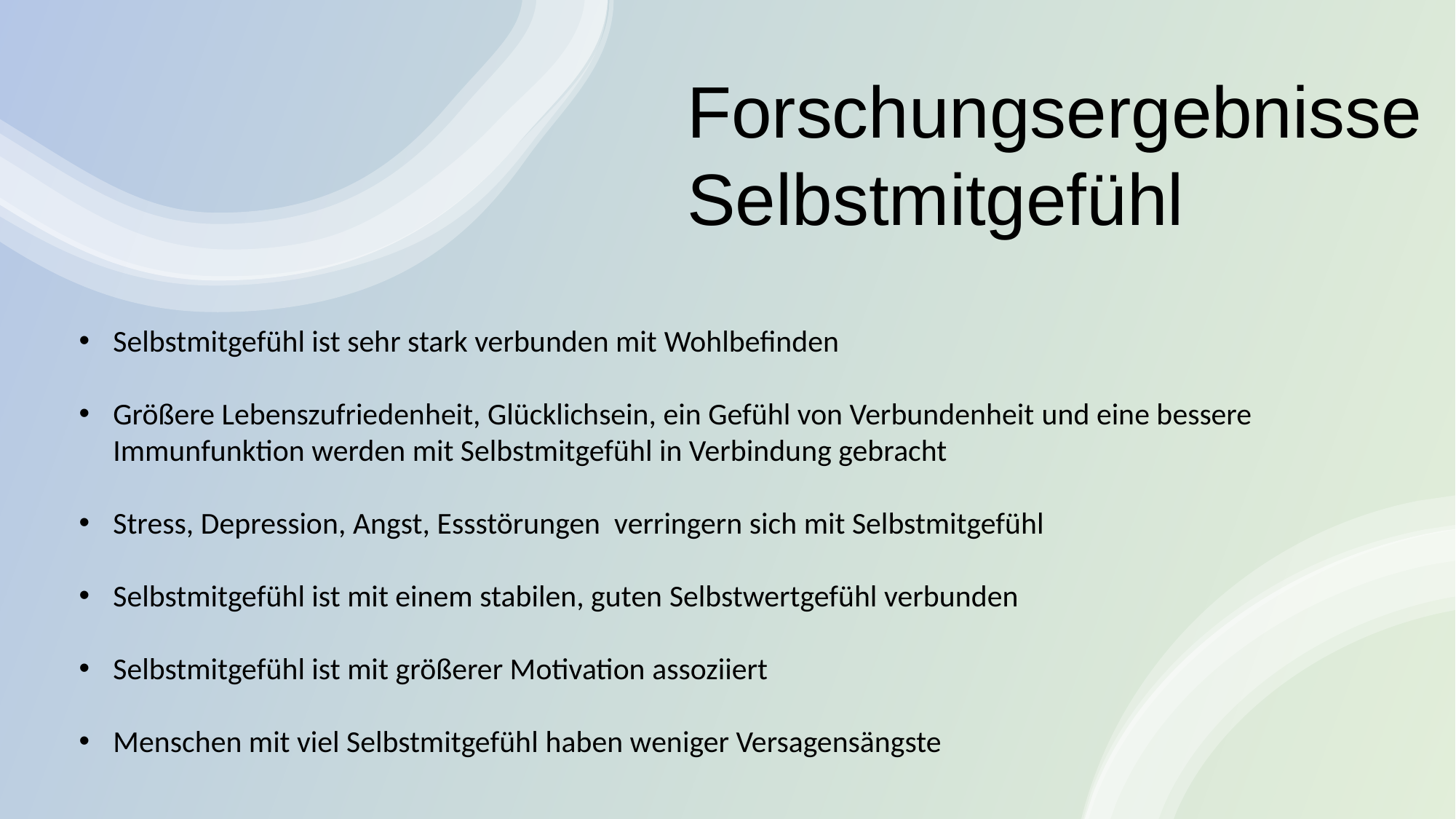

Forschungsergebnisse Selbstmitgefühl
Selbstmitgefühl ist sehr stark verbunden mit Wohlbefinden

Größere Lebenszufriedenheit, Glücklichsein, ein Gefühl von Verbundenheit und eine bessere Immunfunktion werden mit Selbstmitgefühl in Verbindung gebracht

Stress, Depression, Angst, Essstörungen  verringern sich mit Selbstmitgefühl

Selbstmitgefühl ist mit einem stabilen, guten Selbstwertgefühl verbunden

Selbstmitgefühl ist mit größerer Motivation assoziiert

Menschen mit viel Selbstmitgefühl haben weniger Versagensängste